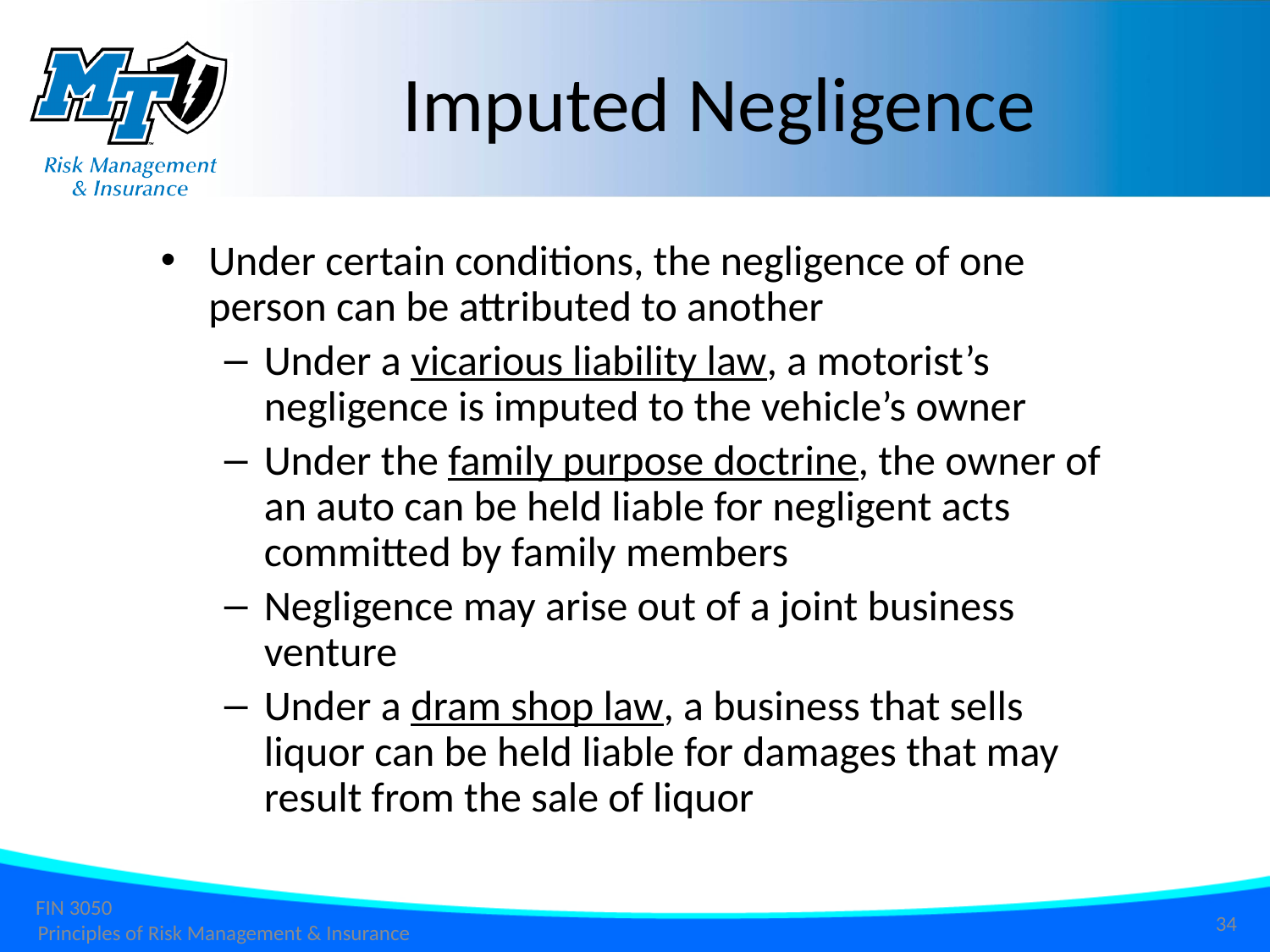

Imputed Negligence
Under certain conditions, the negligence of one person can be attributed to another
Under a vicarious liability law, a motorist’s negligence is imputed to the vehicle’s owner
Under the family purpose doctrine, the owner of an auto can be held liable for negligent acts committed by family members
Negligence may arise out of a joint business venture
Under a dram shop law, a business that sells liquor can be held liable for damages that may result from the sale of liquor

34